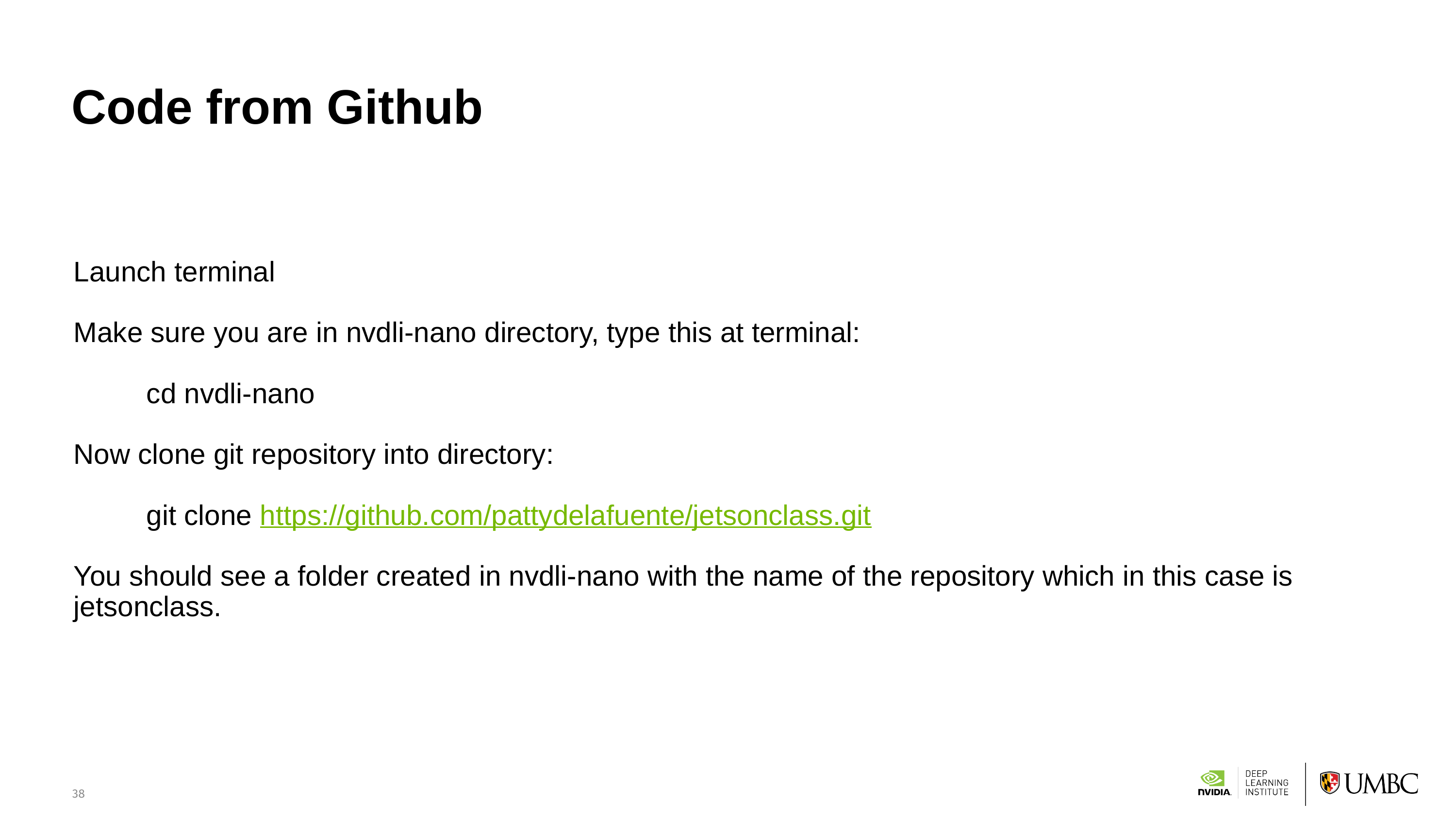

38
# Code from Github
Launch terminal
Make sure you are in nvdli-nano directory, type this at terminal:
	cd nvdli-nano
Now clone git repository into directory:
	git clone https://github.com/pattydelafuente/jetsonclass.git
You should see a folder created in nvdli-nano with the name of the repository which in this case is jetsonclass.